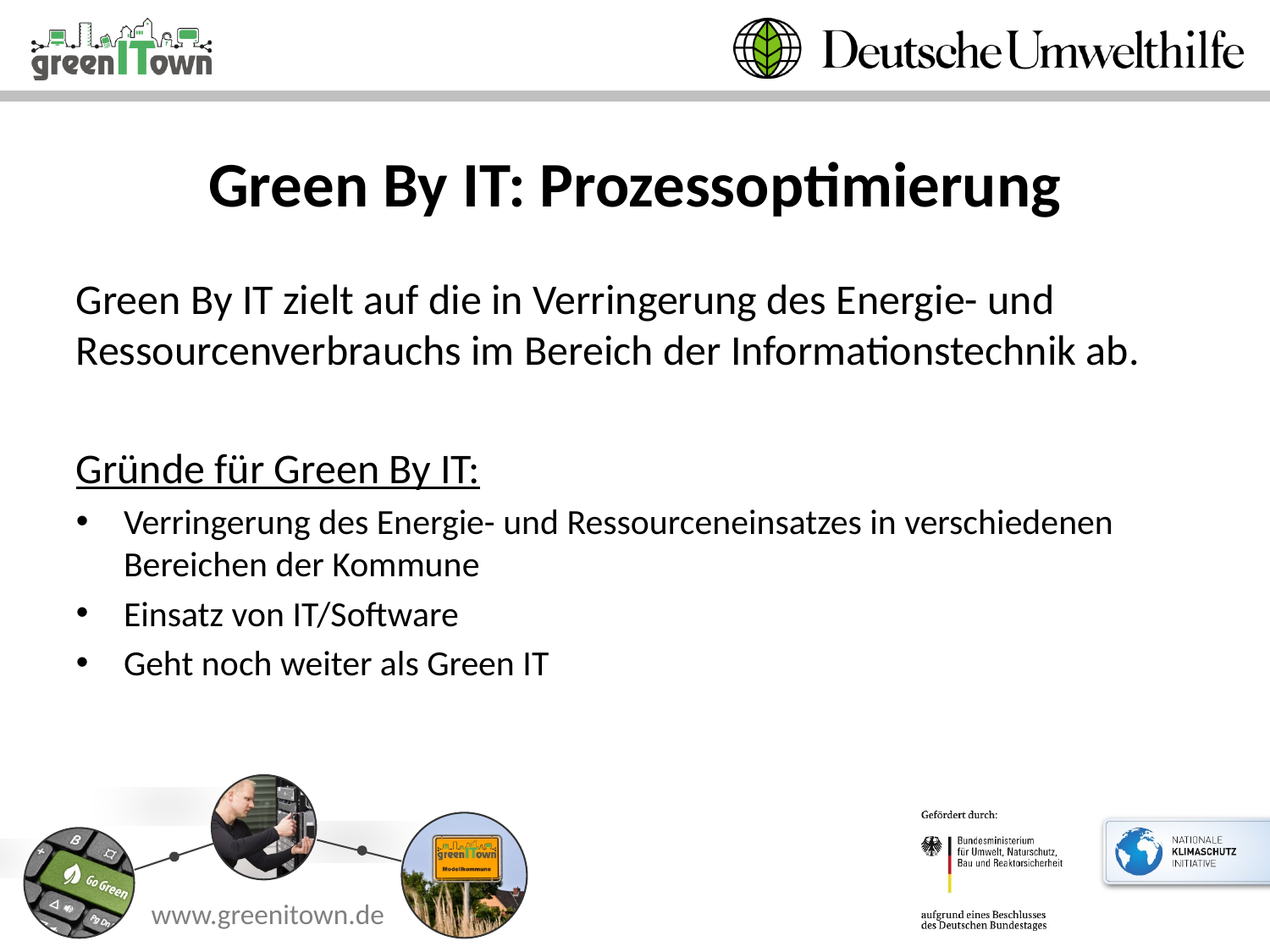

# Green By IT: Prozessoptimierung
Green By IT zielt auf die in Verringerung des Energie- und
Ressourcenverbrauchs im Bereich der Informationstechnik ab.

Gründe für Green By IT:
Verringerung des Energie- und Ressourceneinsatzes in verschiedenen Bereichen der Kommune
Einsatz von IT/Software
Geht noch weiter als Green IT